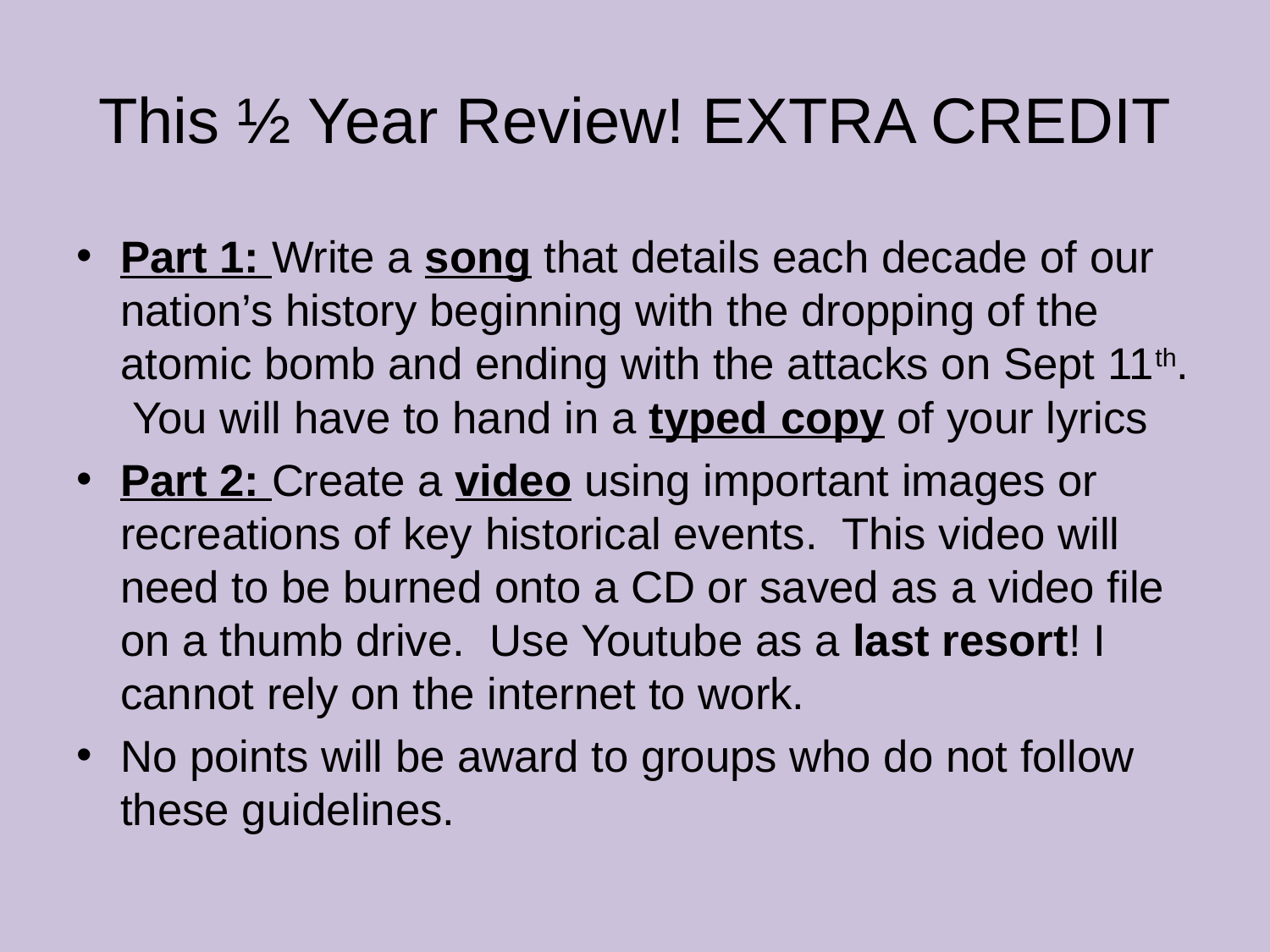

# This ½ Year Review! EXTRA CREDIT
Part 1: Write a song that details each decade of our nation’s history beginning with the dropping of the atomic bomb and ending with the attacks on Sept 11th.  You will have to hand in a typed copy of your lyrics
Part 2: Create a video using important images or recreations of key historical events.  This video will need to be burned onto a CD or saved as a video file on a thumb drive.  Use Youtube as a last resort! I cannot rely on the internet to work.
No points will be award to groups who do not follow these guidelines.